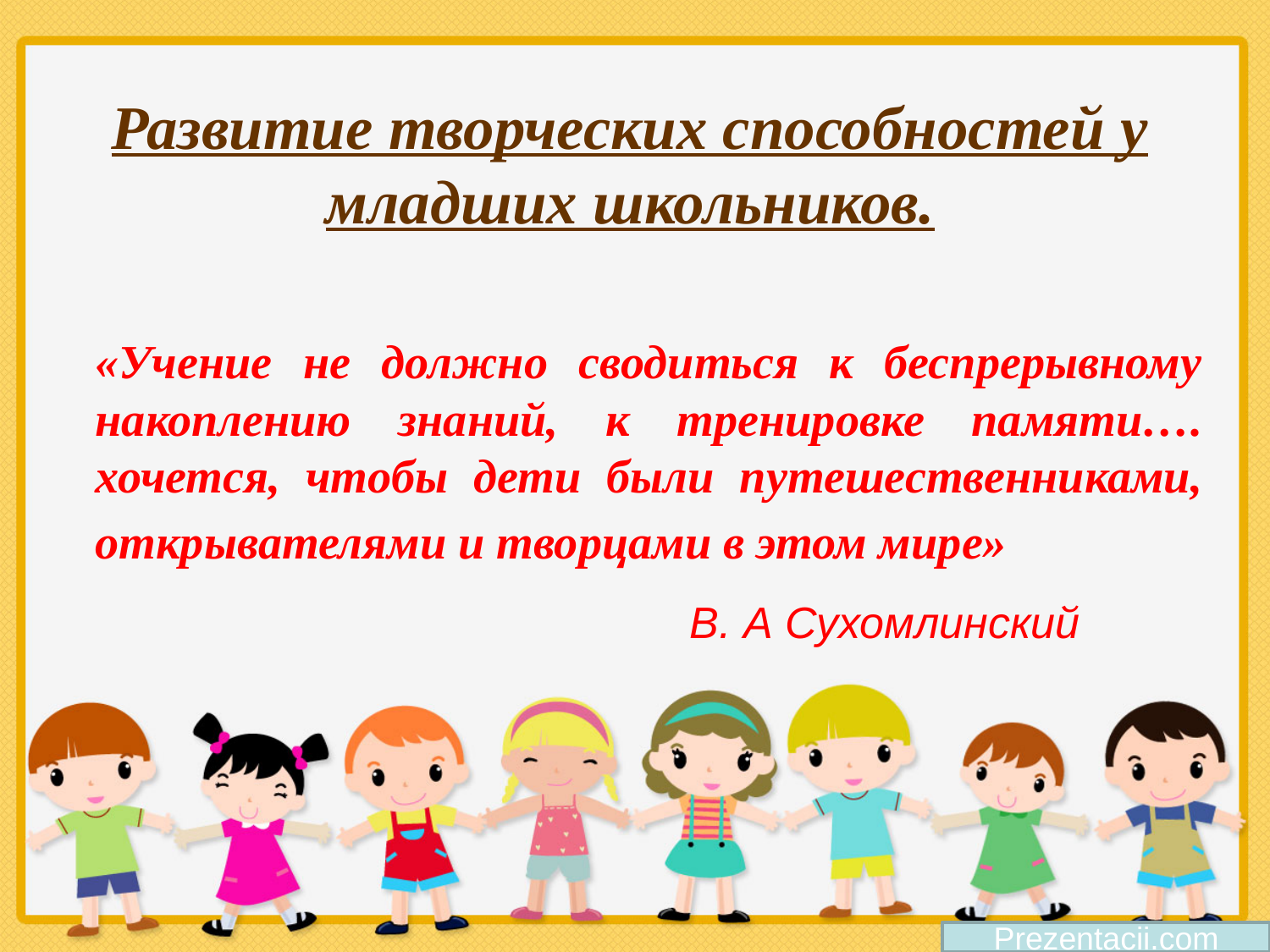

# Развитие творческих способностей у младших школьников.

	«Учение не должно сводиться к беспрерывному накоплению знаний, к тренировке памяти…. хочется, чтобы дети были путешественниками, открывателями и творцами в этом мире»
                                         В. А Сухомлинский
Prezentacii.com